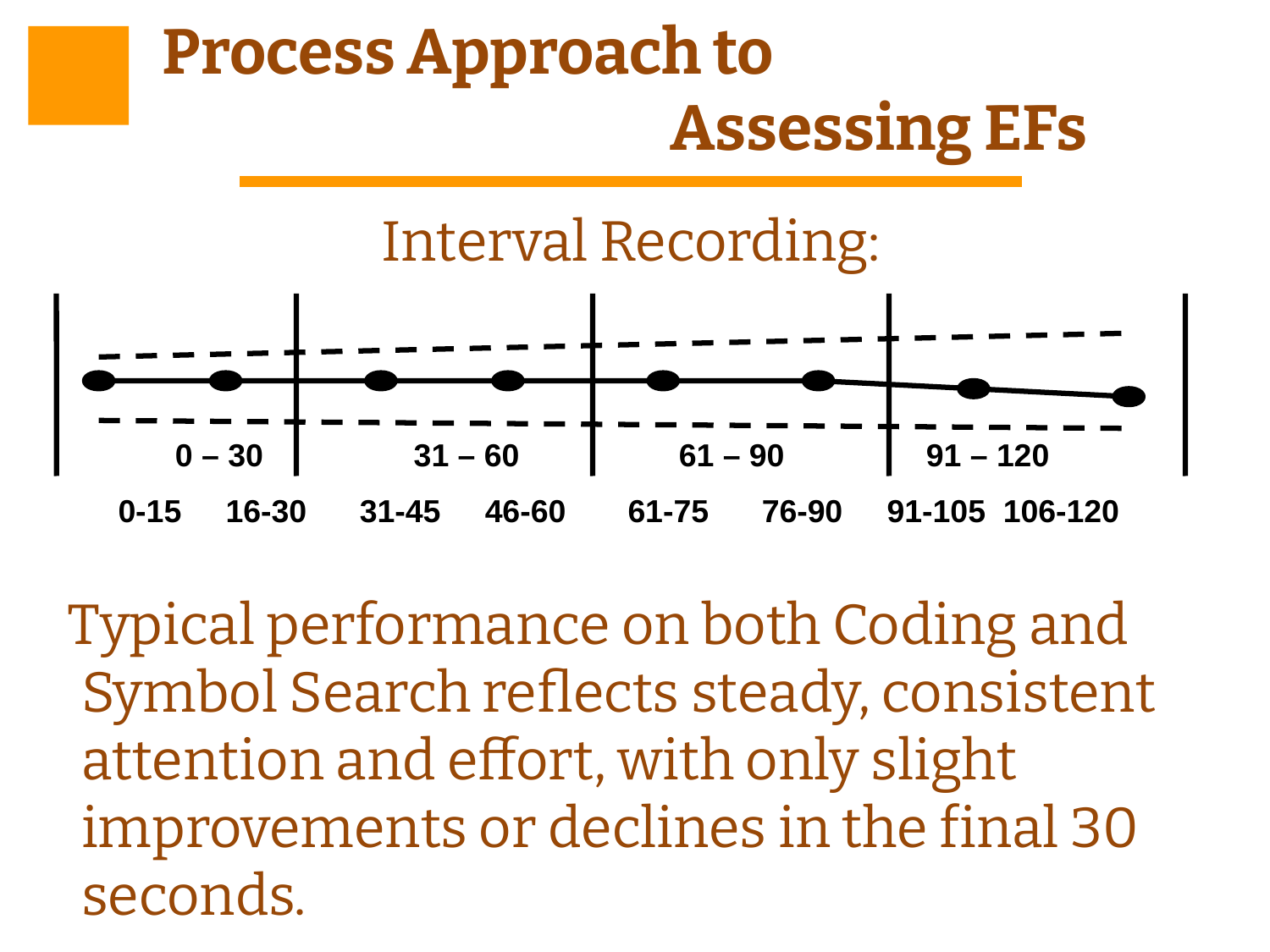

# Process Approach to Assessing EFs
Interval Recording:

0 – 30                 31 – 60                  61 – 90                91 – 120
 0-15     16-30      31-45     46-60       61-75      76-90     91-105  106-120
   Typical performance on both Coding and Symbol Search reflects steady, consistent attention and effort, with only slight improvements or declines in the final 30 seconds.